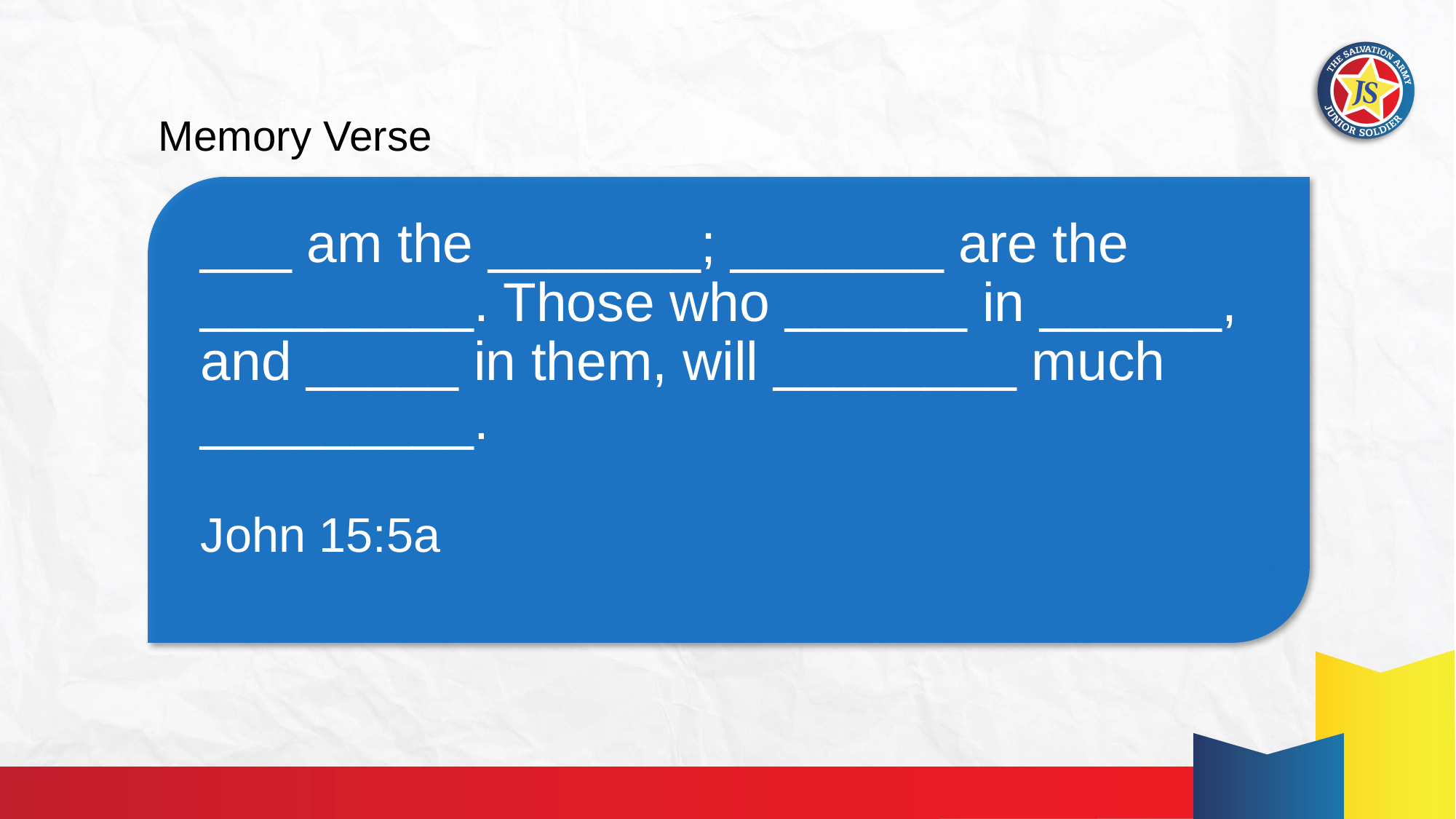

Memory Verse
# ___ am the _______; _______ are the _________. Those who ______ in ______, and _____ in them, will ________ much _________. John 15:5a